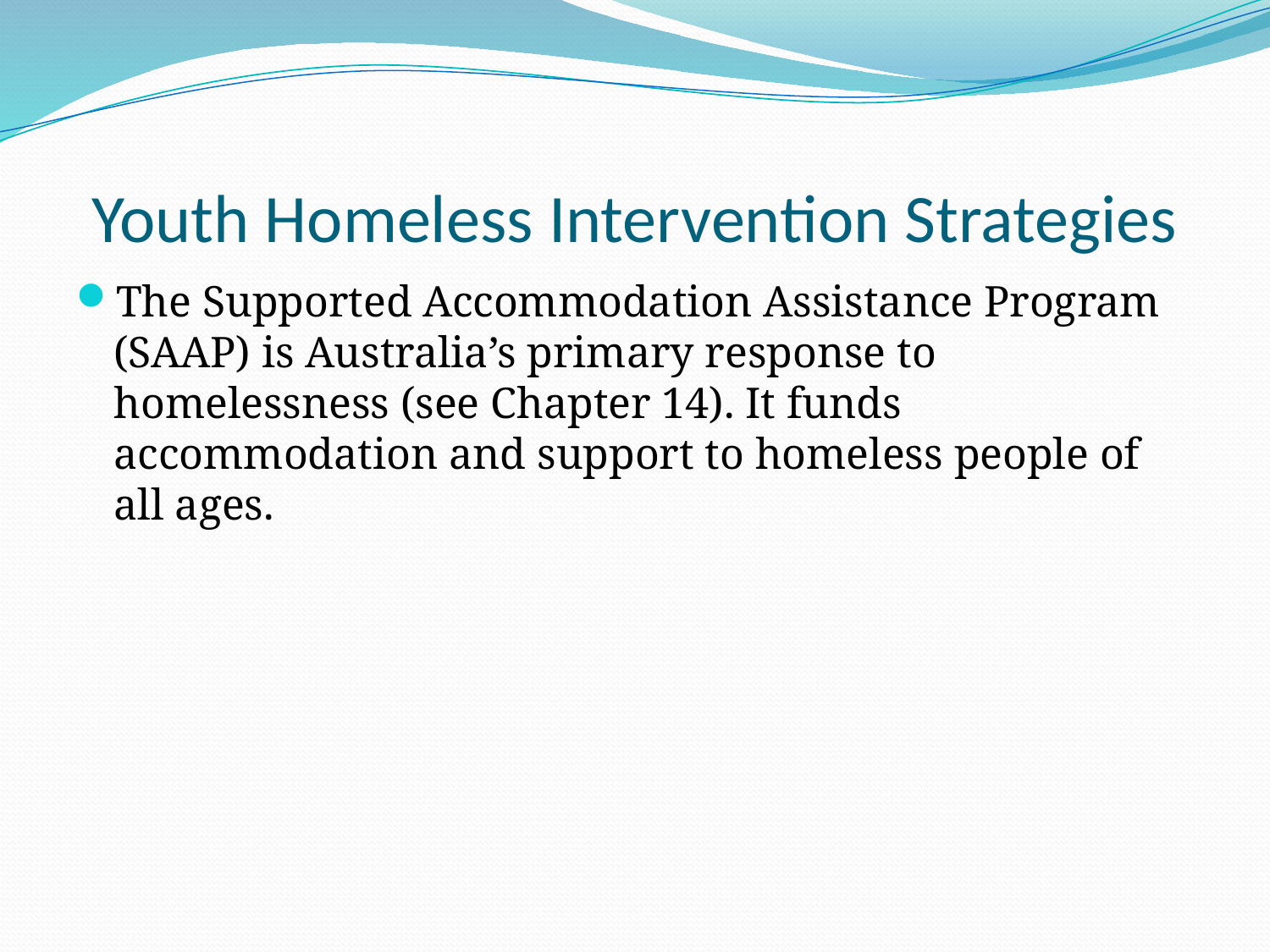

# Youth Homeless Intervention Strategies
The Supported Accommodation Assistance Program (SAAP) is Australia’s primary response to homelessness (see Chapter 14). It funds accommodation and support to homeless people of all ages.